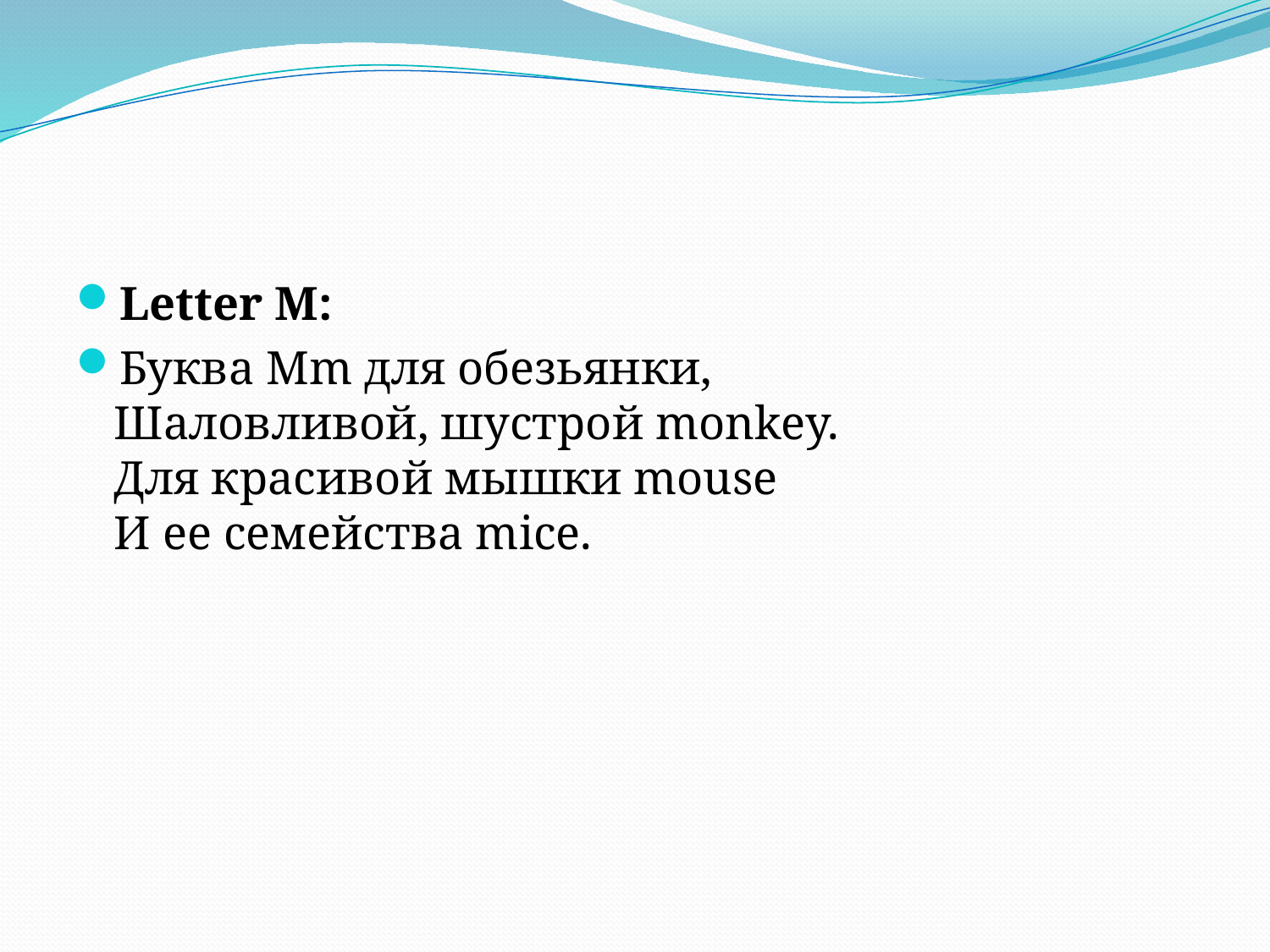

#
Letter M:
Буква Mm для обезьянки,
Шаловливой, шустрой monkey.
Для красивой мышки mouse
И ее семейства mice.